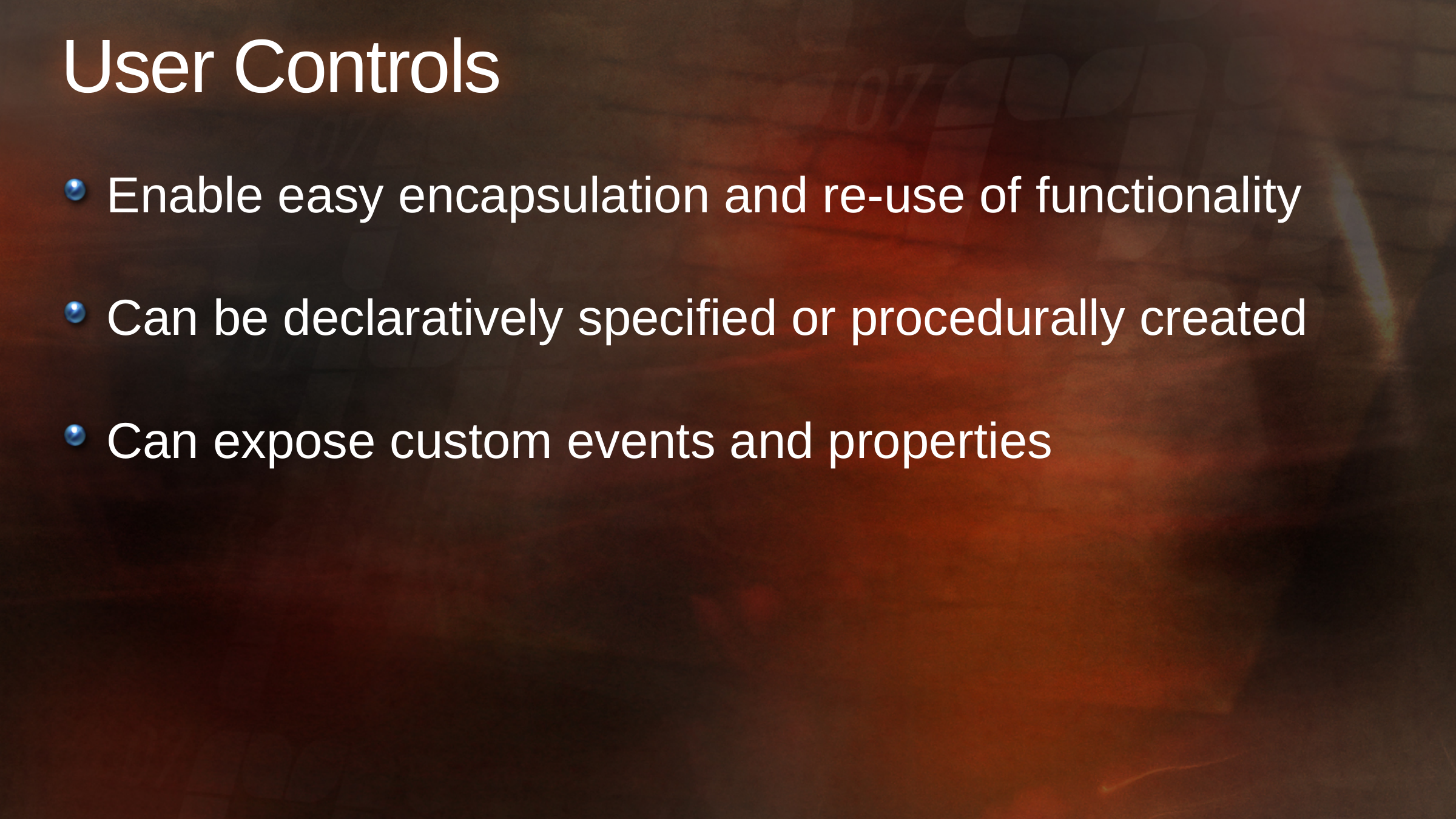

# User Controls
Enable easy encapsulation and re-use of functionality

Can be declaratively specified or procedurally created

Can expose custom events and properties